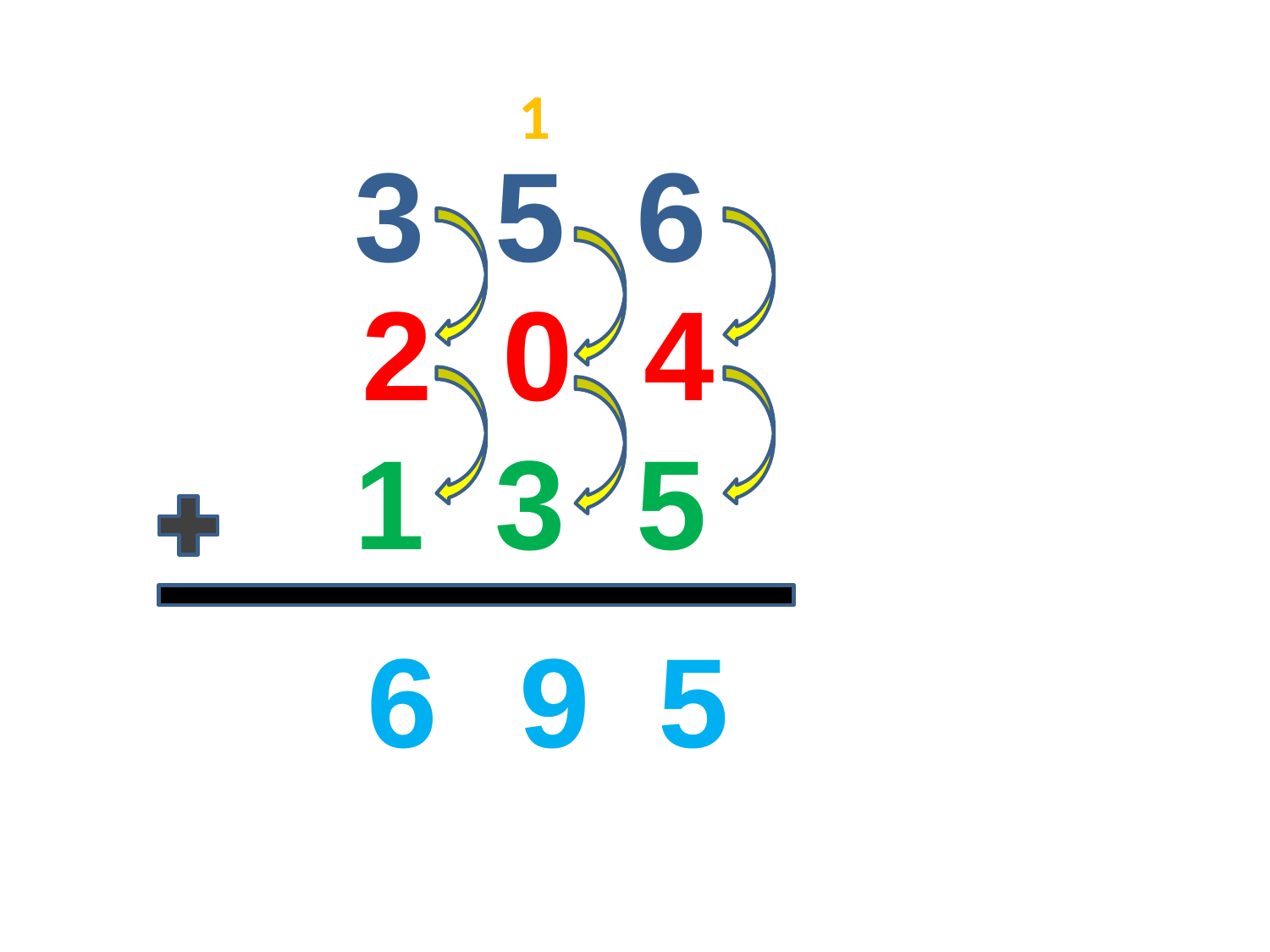

1
3  5  6

 2  0  4

1  3  5

6
9
5